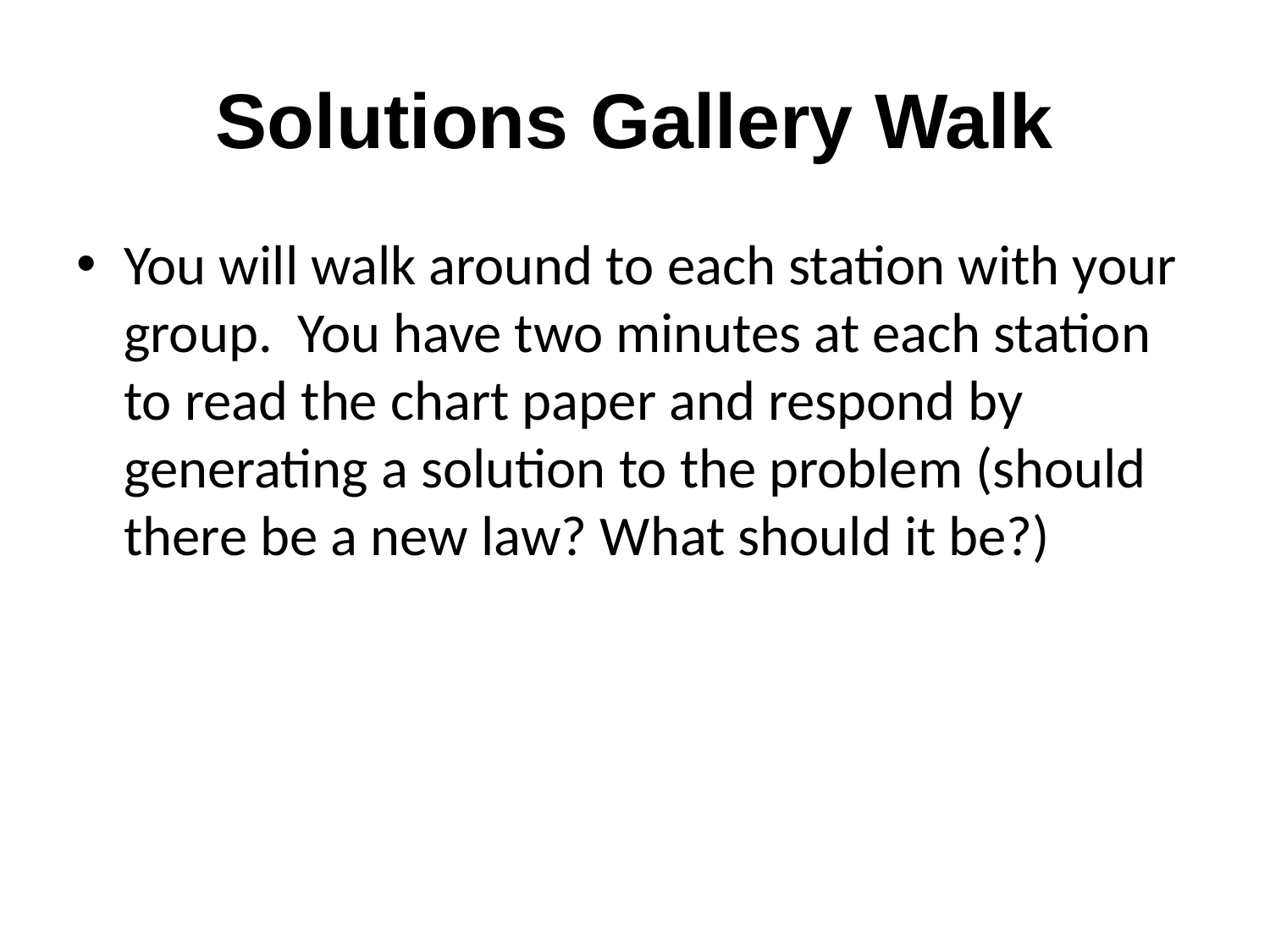

# Solutions Gallery Walk
You will walk around to each station with your group.  You have two minutes at each station to read the chart paper and respond by generating a solution to the problem (should there be a new law? What should it be?)